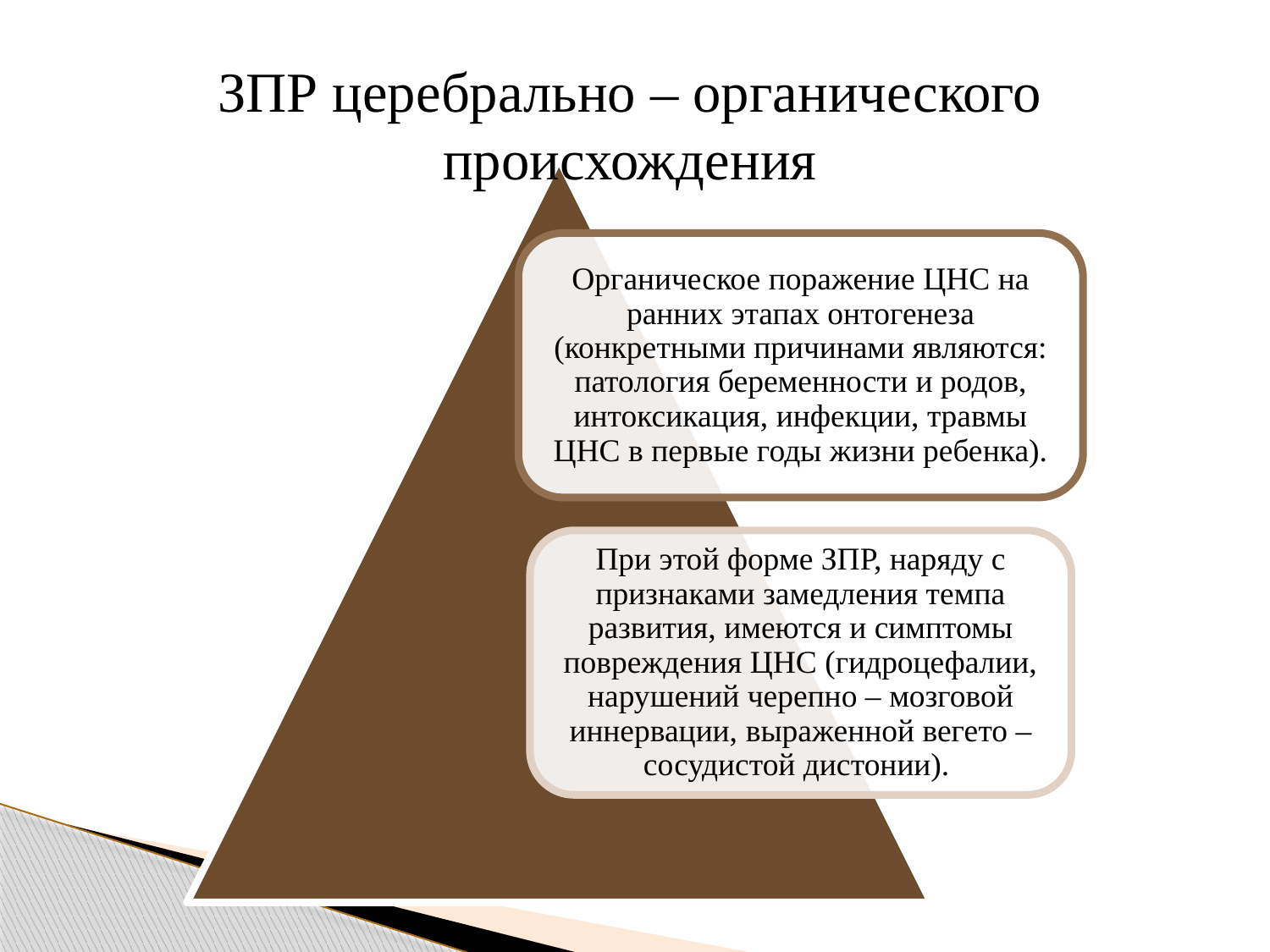

ЗПР церебрально – органического происхождения
Органическое поражение ЦНС на ранних этапах онтогенеза (конкретными причинами являются: патология беременности и родов, интоксикация, инфекции, травмы ЦНС в первые годы жизни ребенка).
При этой форме ЗПР, наряду с признаками замедления темпа развития, имеются и симптомы повреждения ЦНС (гидроцефалии, нарушений черепно – мозговой иннервации, выраженной вегето – сосудистой дистонии).